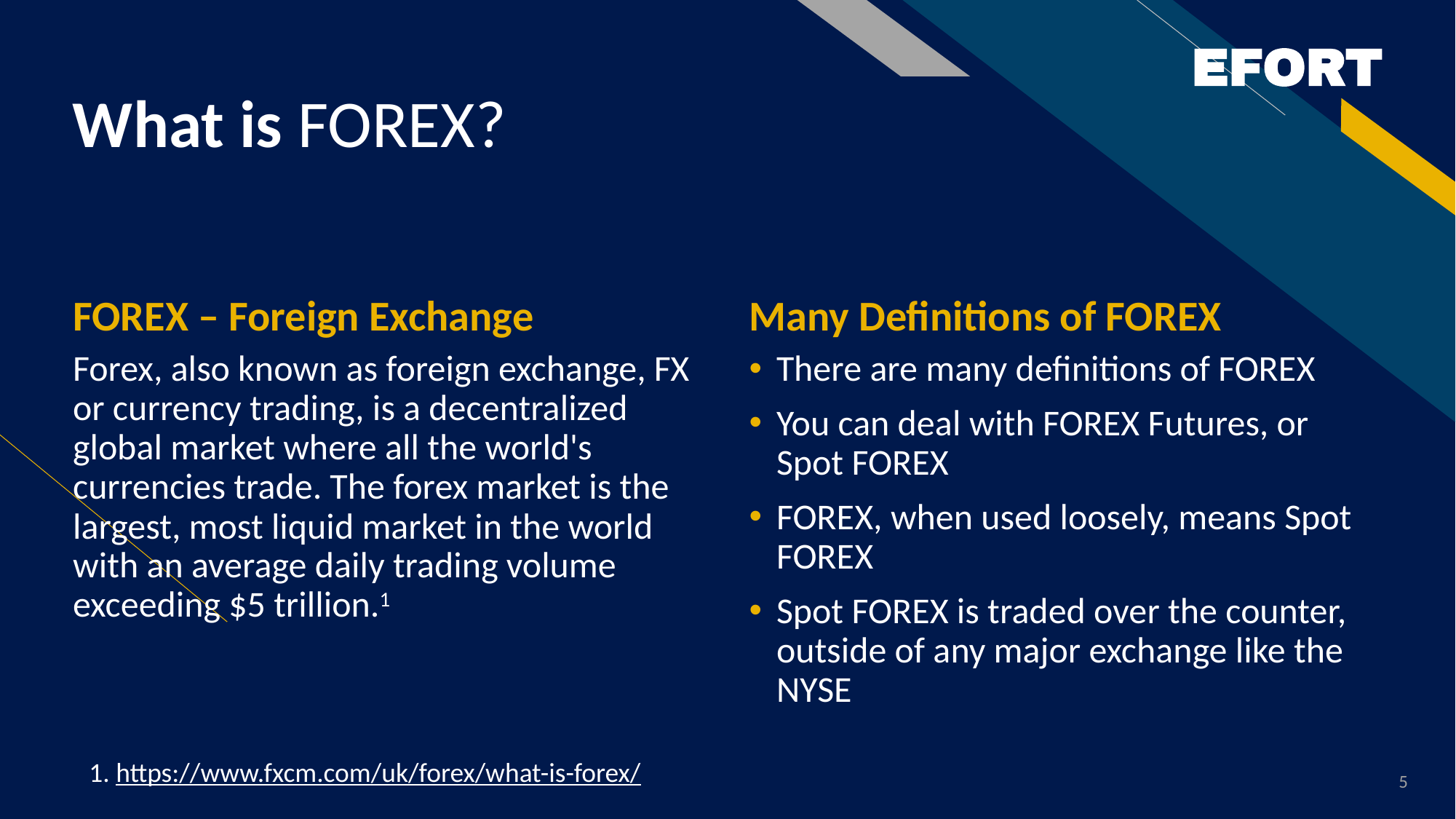

# What is FOREX?
FOREX – Foreign Exchange
Many Definitions of FOREX
Forex, also known as foreign exchange, FX or currency trading, is a decentralized global market where all the world's currencies trade. The forex market is the largest, most liquid market in the world with an average daily trading volume exceeding $5 trillion.1
There are many definitions of FOREX
You can deal with FOREX Futures, or Spot FOREX
FOREX, when used loosely, means Spot FOREX
Spot FOREX is traded over the counter, outside of any major exchange like the NYSE
1. https://www.fxcm.com/uk/forex/what-is-forex/
5